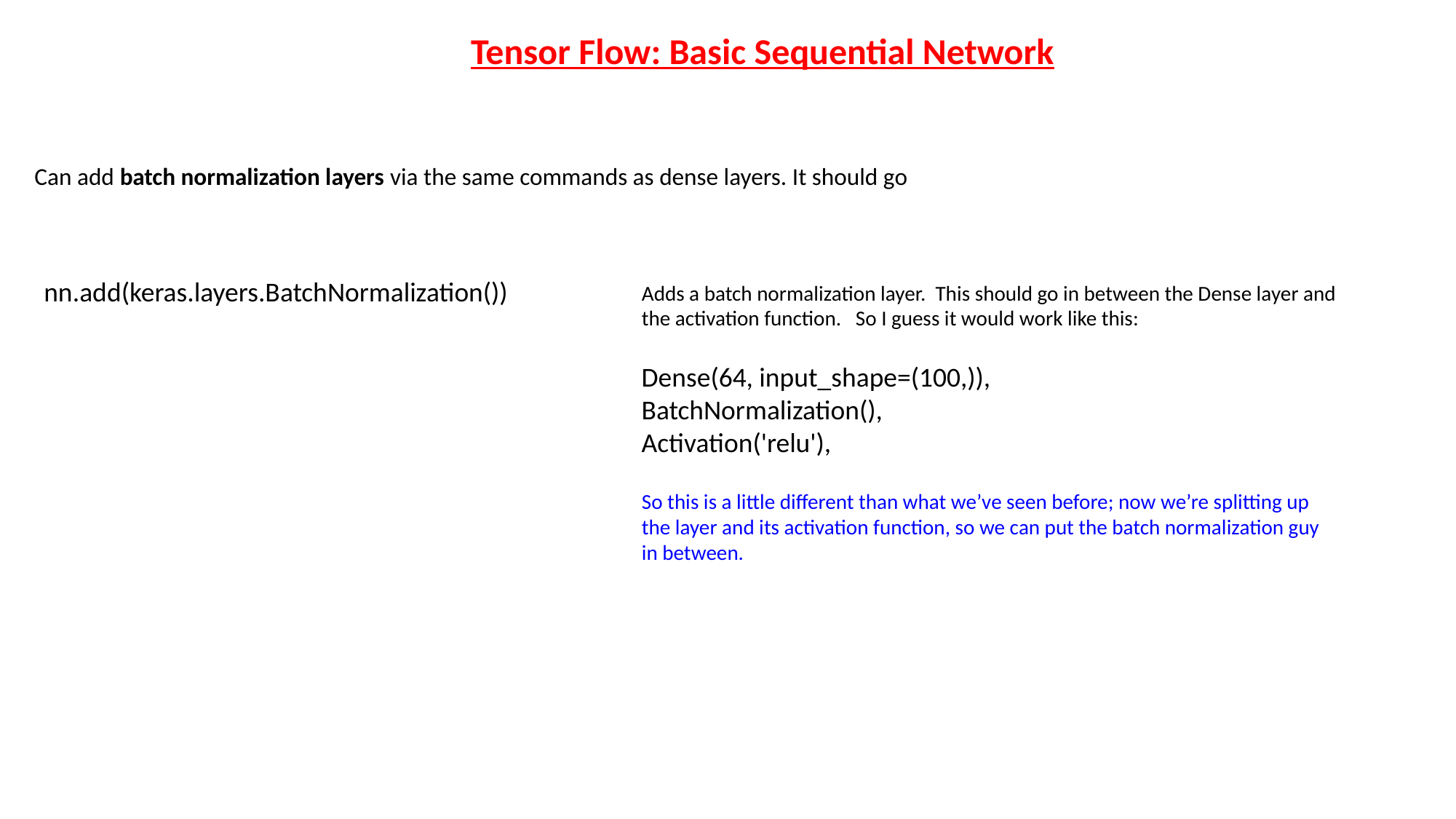

Tensor Flow: Basic Sequential Network
Can add batch normalization layers via the same commands as dense layers. It should go
nn.add(keras.layers.BatchNormalization())
Adds a batch normalization layer.  This should go in between the Dense layer and the activation function.   So I guess it would work like this:
Dense(64, input_shape=(100,)),
BatchNormalization(),
Activation('relu'),
So this is a little different than what we’ve seen before; now we’re splitting up the layer and its activation function, so we can put the batch normalization guy in between.